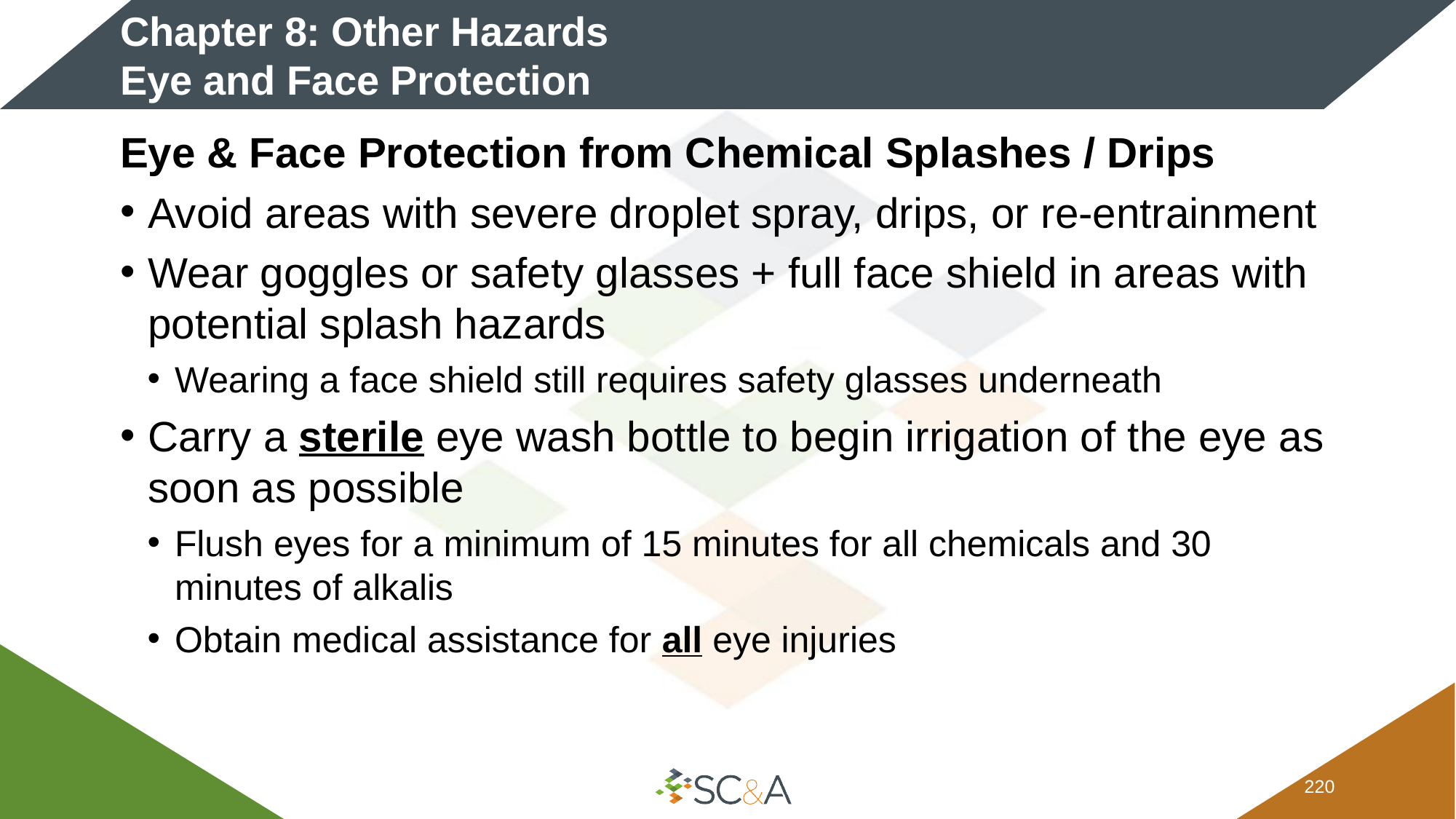

# Chapter 8: Other Hazards Eye and Face Protection
Eye & Face Protection from Chemical Splashes / Drips
Avoid areas with severe droplet spray, drips, or re-entrainment
Wear goggles or safety glasses + full face shield in areas with potential splash hazards
Wearing a face shield still requires safety glasses underneath
Carry a sterile eye wash bottle to begin irrigation of the eye as soon as possible
Flush eyes for a minimum of 15 minutes for all chemicals and 30 minutes of alkalis
Obtain medical assistance for all eye injuries
220